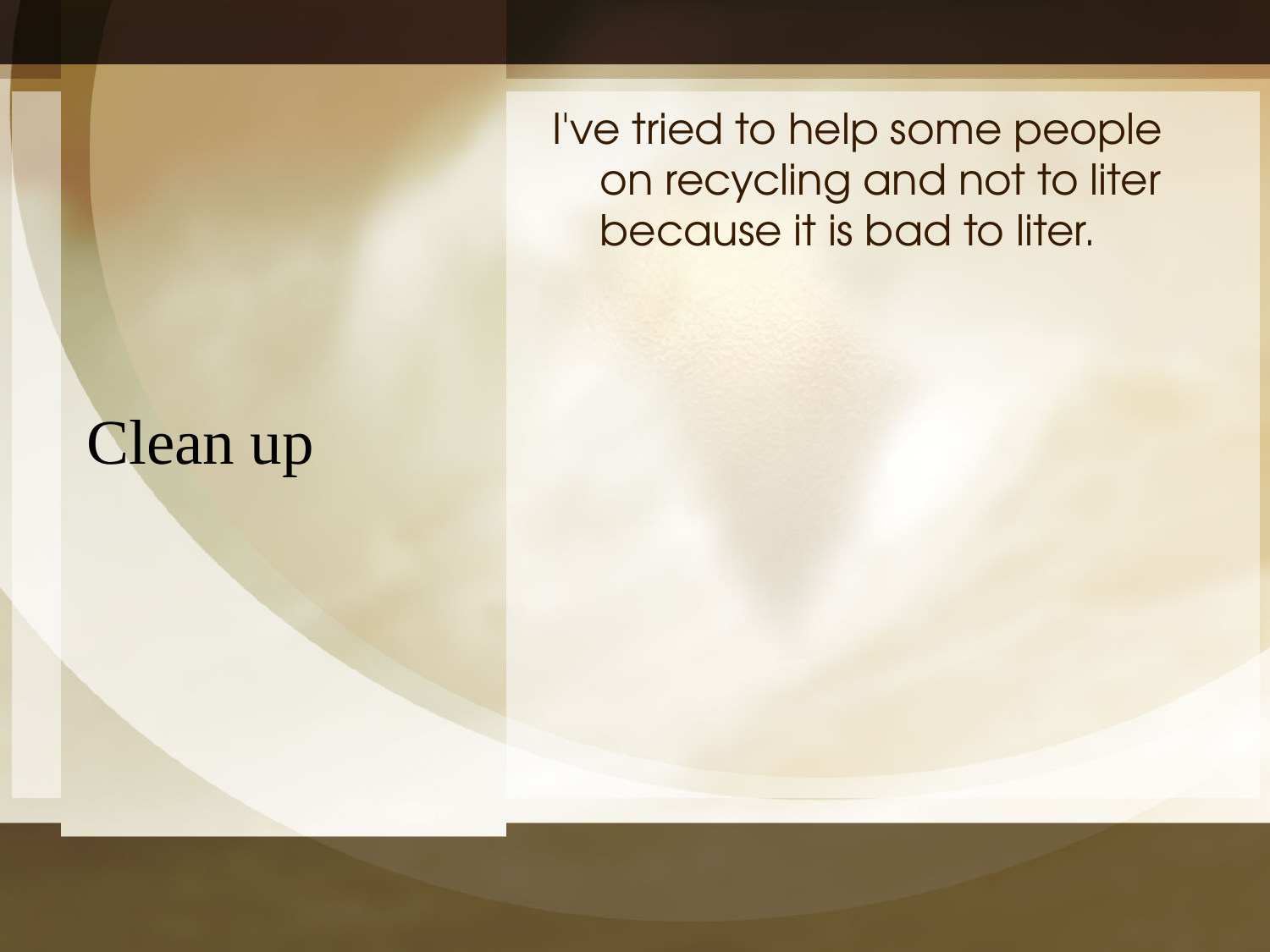

I've tried to help some people on recycling and not to liter because it is bad to liter.
# Clean up